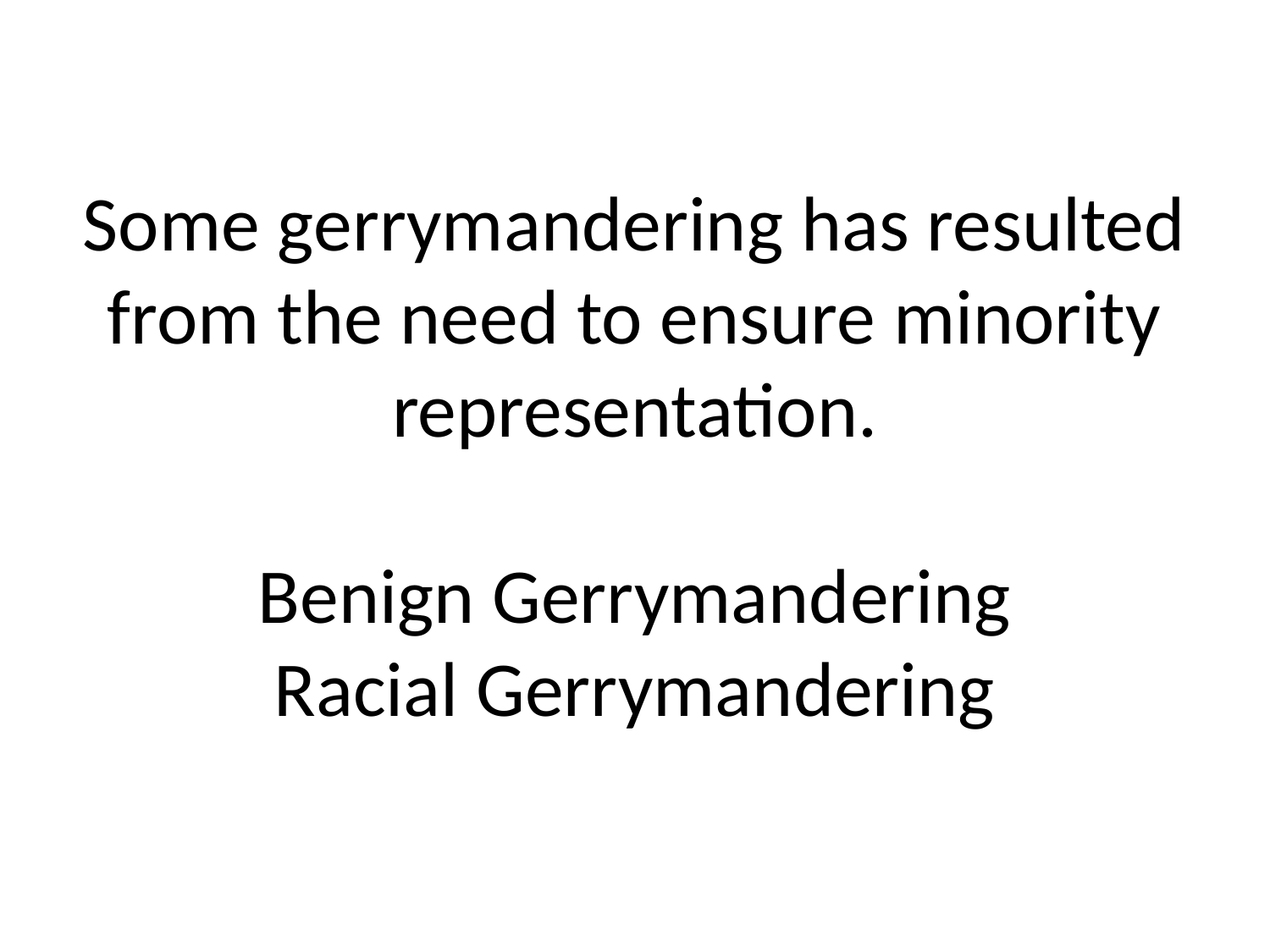

Some gerrymandering has resulted from the need to ensure minority representation.
Benign Gerrymandering
Racial Gerrymandering